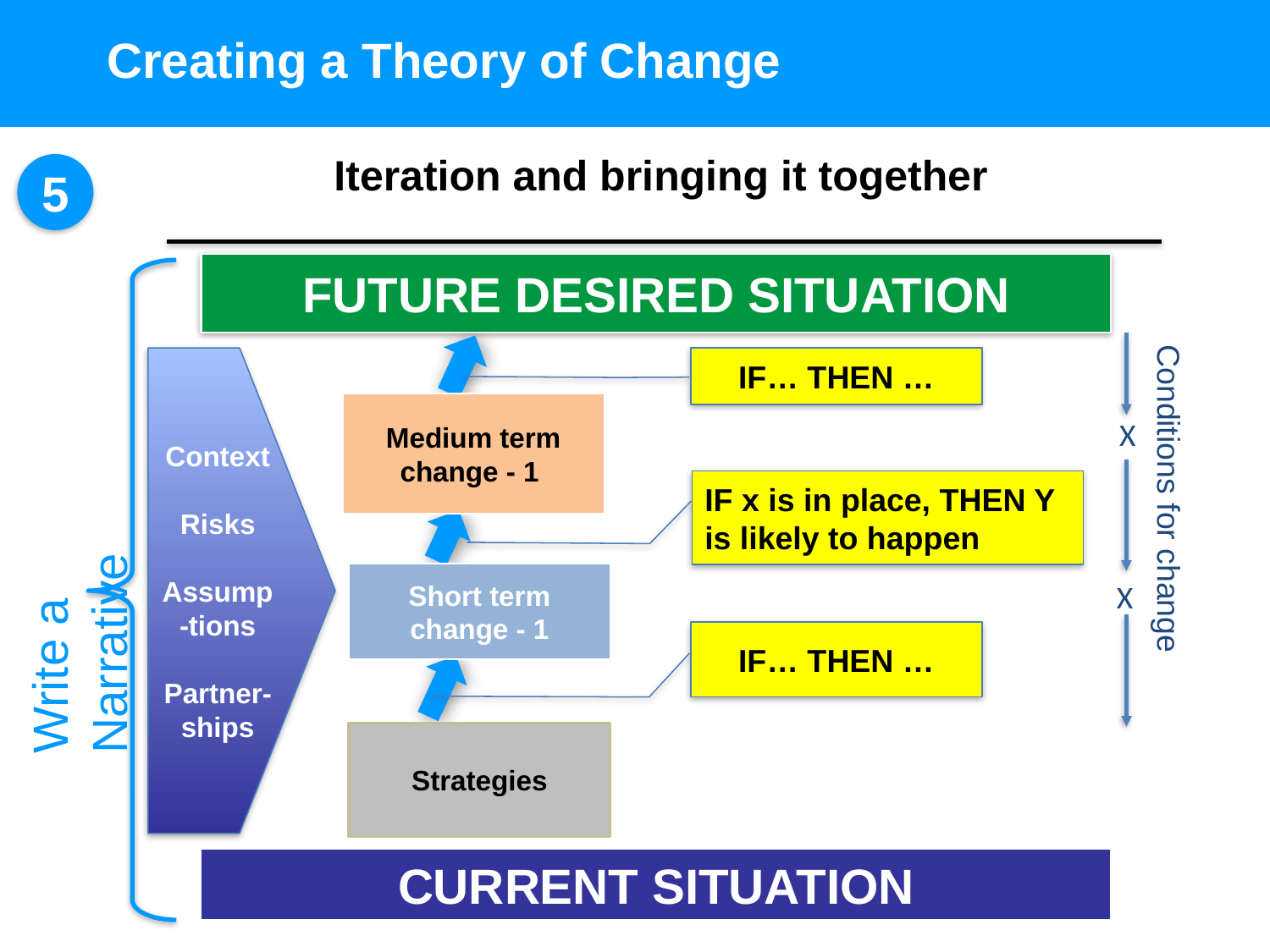

Creating a Theory of Change
Iteration and bringing it together
5
FUTURE DESIRED SITUATION

Context

Risks

Assump-tions

Partner-ships
IF… THEN …
Write a Narrative
Medium term change - 1
X
IF x is in place, THEN Y
is likely to happen
Conditions for change

Short term change - 1
X
IF… THEN …

Strategies

CURRENT SITUATION